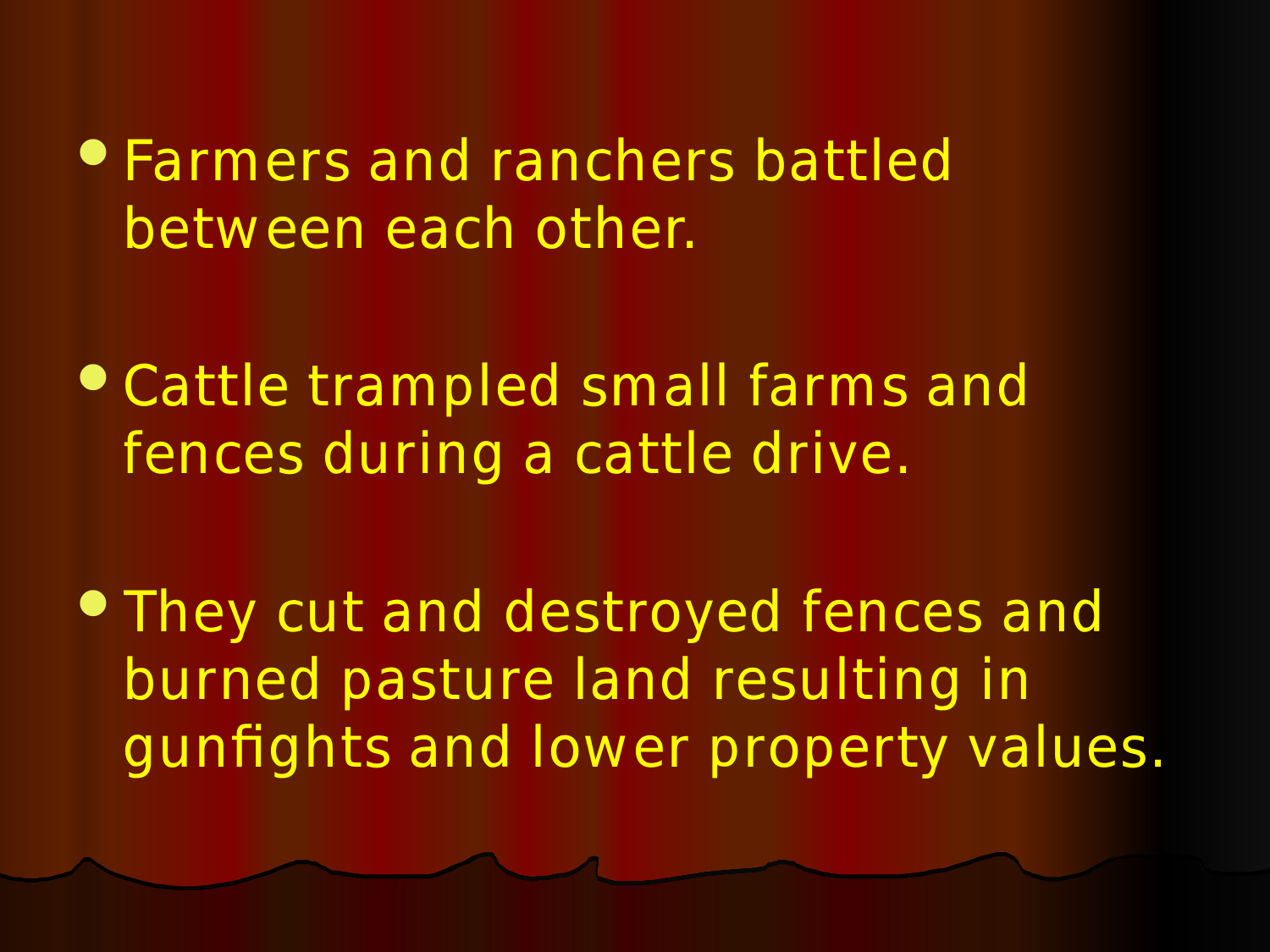

#
Farmers and ranchers battled between each other.

Cattle trampled small farms and fences during a cattle drive.

They cut and destroyed fences and burned pasture land resulting in gunfights and lower property values.